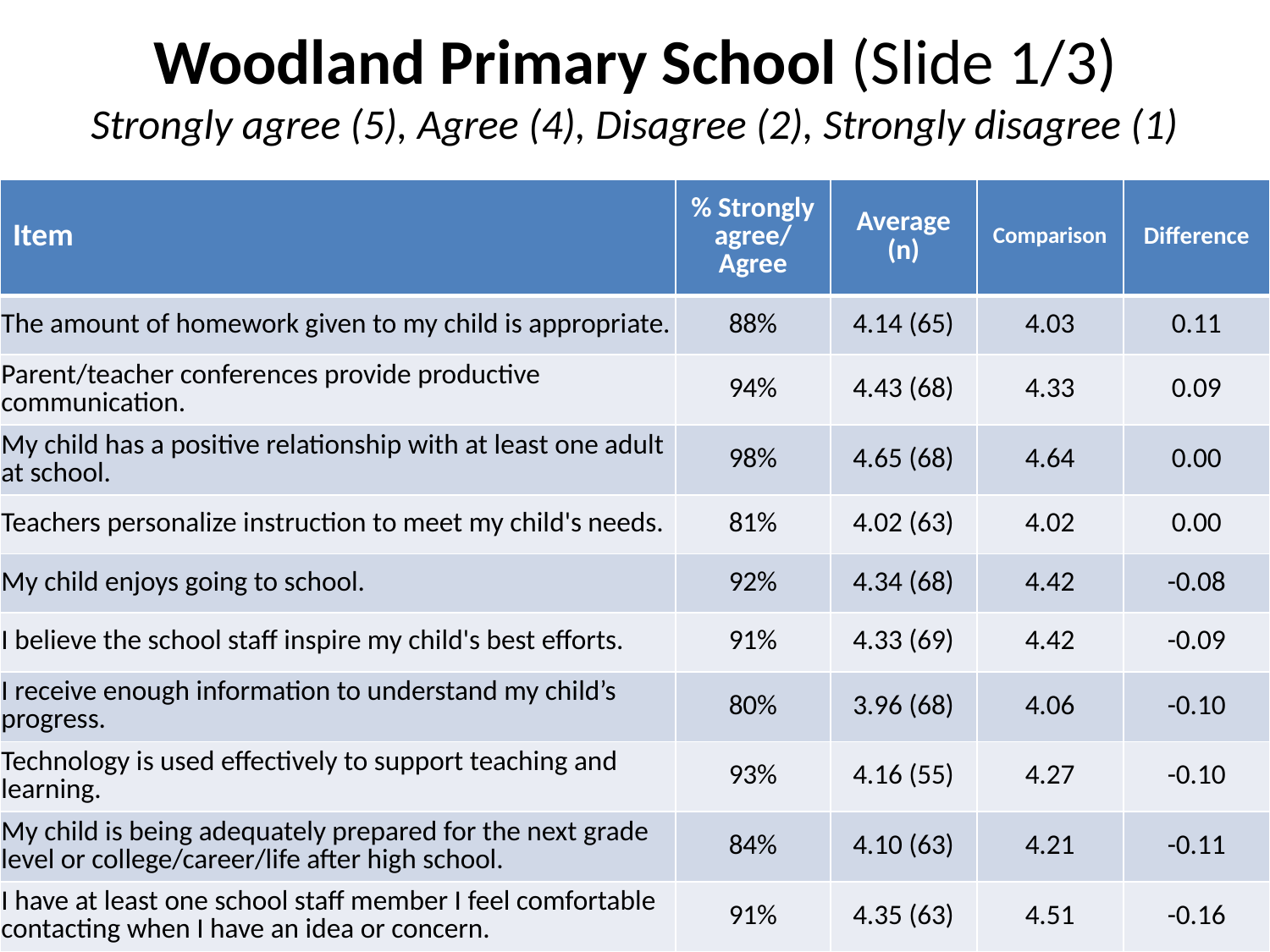

# Woodland Primary School (Slide 1/3) Strongly agree (5), Agree (4), Disagree (2), Strongly disagree (1)
| Item | % Strongly agree/ Agree | Average (n) | Comparison | Difference |
| --- | --- | --- | --- | --- |
| The amount of homework given to my child is appropriate. | 88% | 4.14 (65) | 4.03 | 0.11 |
| Parent/teacher conferences provide productive communication. | 94% | 4.43 (68) | 4.33 | 0.09 |
| My child has a positive relationship with at least one adult at school. | 98% | 4.65 (68) | 4.64 | 0.00 |
| Teachers personalize instruction to meet my child's needs. | 81% | 4.02 (63) | 4.02 | 0.00 |
| My child enjoys going to school. | 92% | 4.34 (68) | 4.42 | -0.08 |
| I believe the school staff inspire my child's best efforts. | 91% | 4.33 (69) | 4.42 | -0.09 |
| I receive enough information to understand my child’s progress. | 80% | 3.96 (68) | 4.06 | -0.10 |
| Technology is used effectively to support teaching and learning. | 93% | 4.16 (55) | 4.27 | -0.10 |
| My child is being adequately prepared for the next grade level or college/career/life after high school. | 84% | 4.10 (63) | 4.21 | -0.11 |
| I have at least one school staff member I feel comfortable contacting when I have an idea or concern. | 91% | 4.35 (63) | 4.51 | -0.16 |